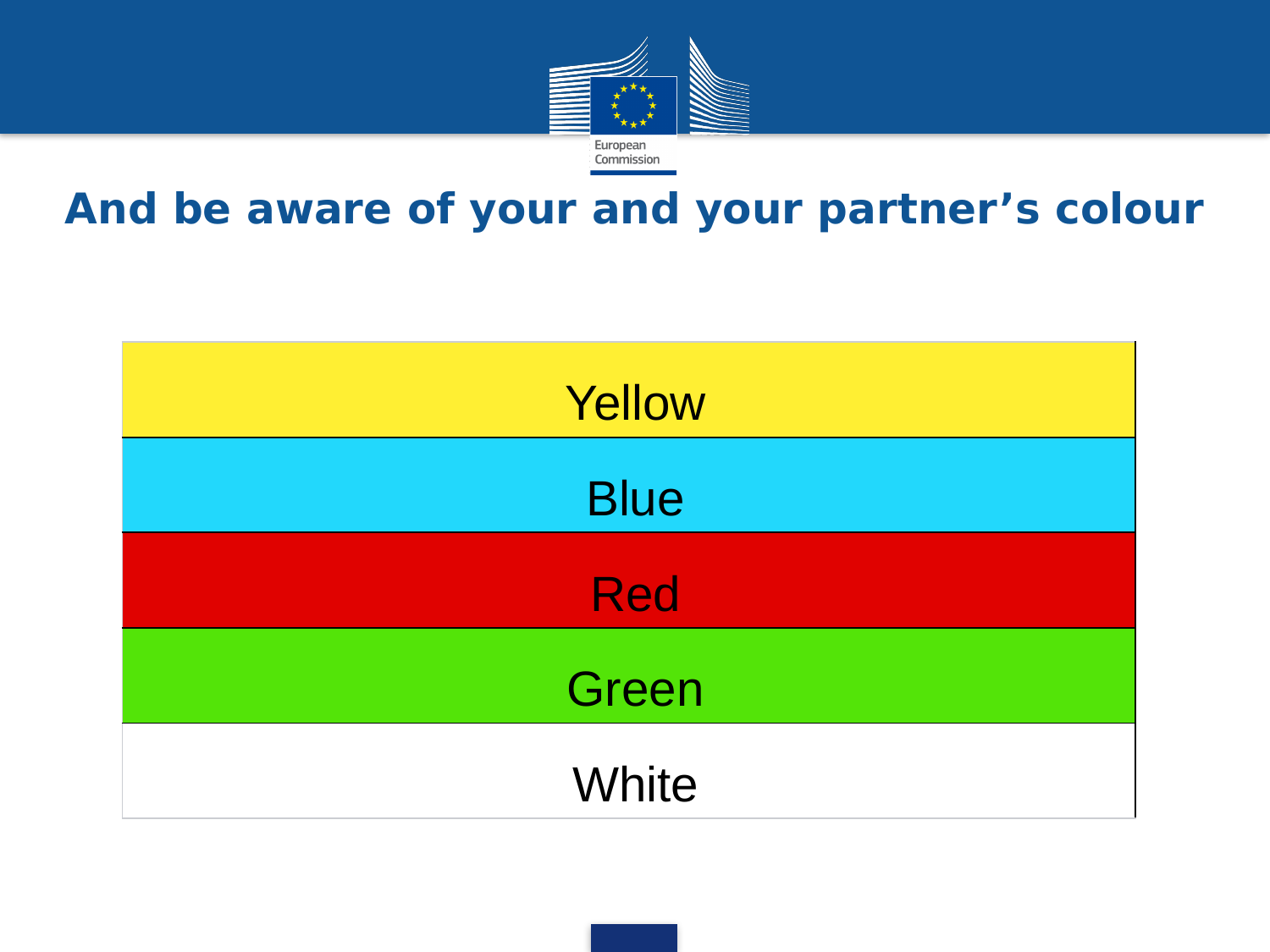

# And be aware of your and your partner’s colour
| Yellow |
| --- |
| Blue |
| Red |
| Green |
| White |